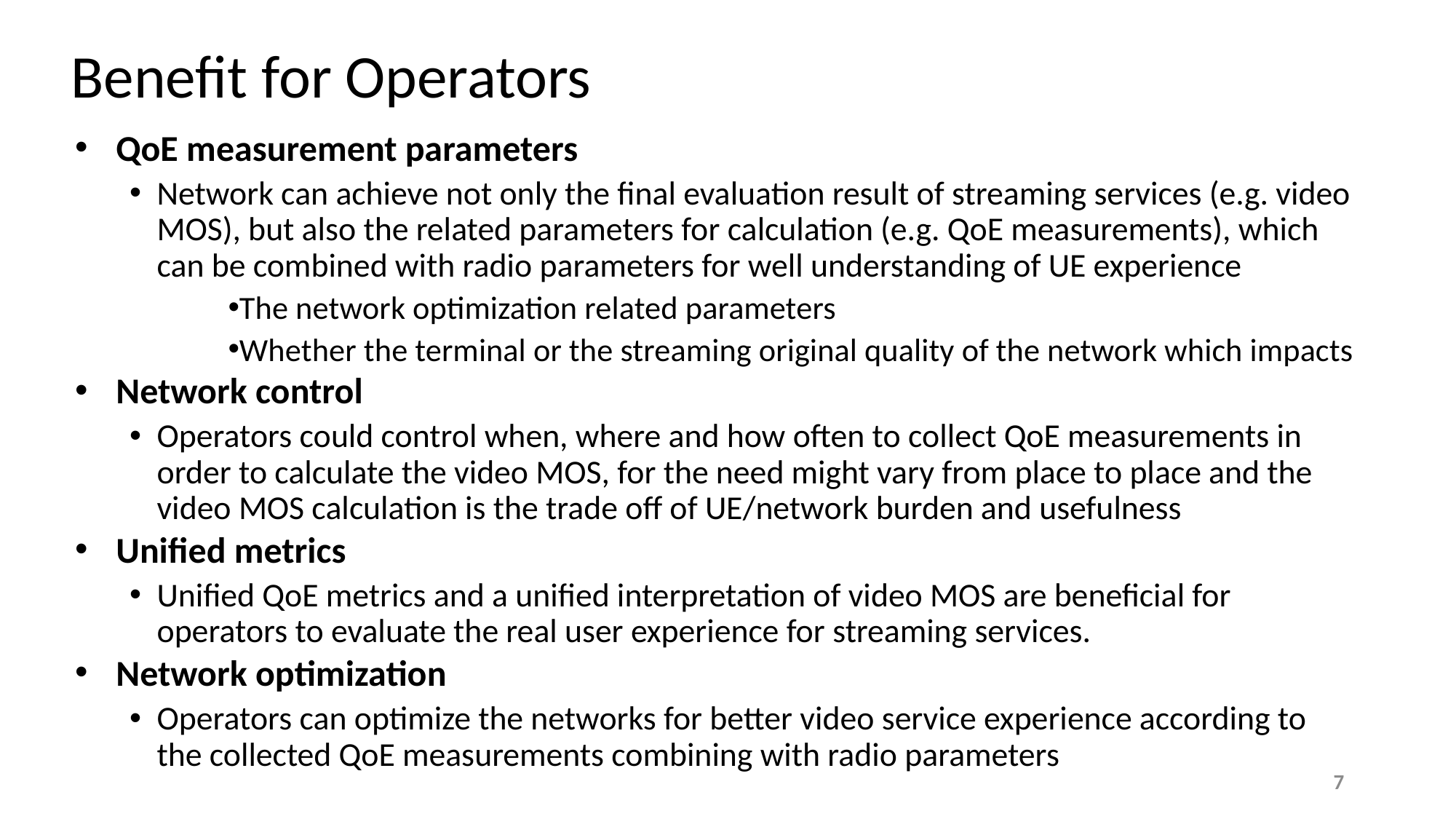

# Benefit for Operators
QoE measurement parameters
Network can achieve not only the final evaluation result of streaming services (e.g. video MOS), but also the related parameters for calculation (e.g. QoE measurements), which can be combined with radio parameters for well understanding of UE experience
The network optimization related parameters
Whether the terminal or the streaming original quality of the network which impacts
Network control
Operators could control when, where and how often to collect QoE measurements in order to calculate the video MOS, for the need might vary from place to place and the video MOS calculation is the trade off of UE/network burden and usefulness
Unified metrics
Unified QoE metrics and a unified interpretation of video MOS are beneficial for operators to evaluate the real user experience for streaming services.
Network optimization
Operators can optimize the networks for better video service experience according to the collected QoE measurements combining with radio parameters

7